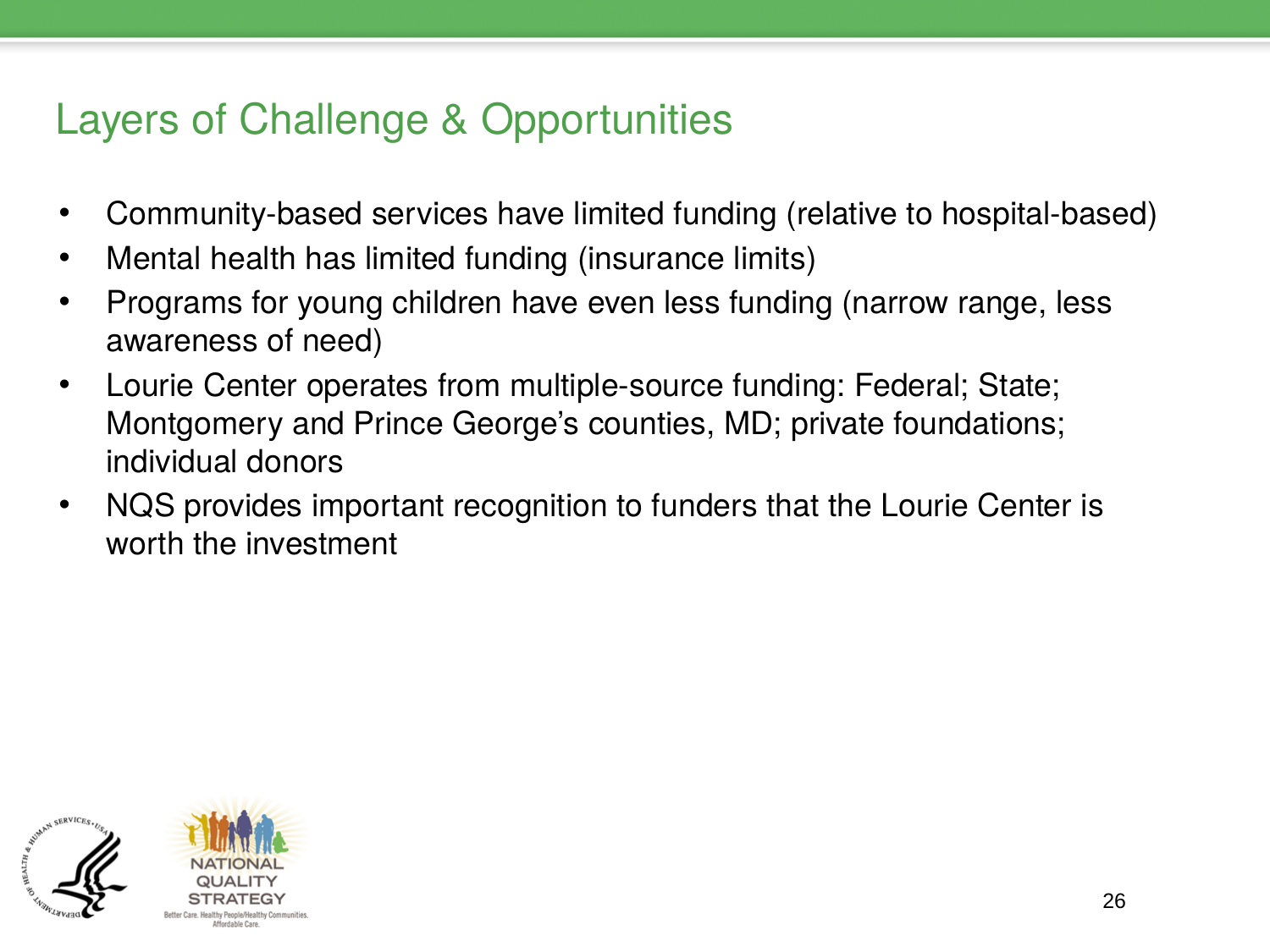

# Layers of Challenge & Opportunities
Community-based services have limited funding (relative to hospital-based)
Mental health has limited funding (insurance limits)
Programs for young children have even less funding (narrow range, less awareness of need)
Lourie Center operates from multiple-source funding: Federal; State; Montgomery and Prince George’s counties, MD; private foundations; individual donors
NQS provides important recognition to funders that the Lourie Center is worth the investment
26